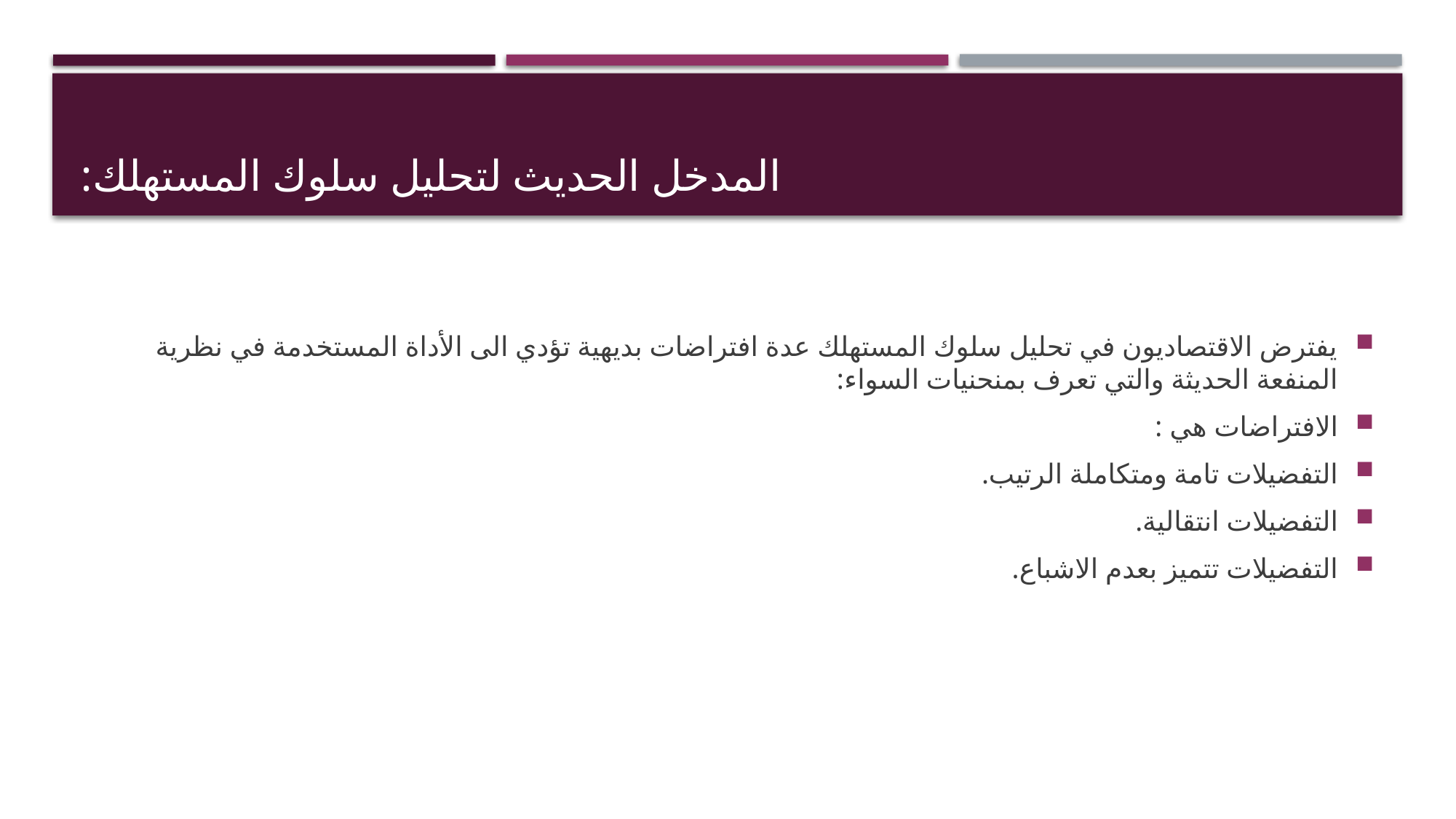

# المدخل الحديث لتحليل سلوك المستهلك:
يفترض الاقتصاديون في تحليل سلوك المستهلك عدة افتراضات بديهية تؤدي الى الأداة المستخدمة في نظرية المنفعة الحديثة والتي تعرف بمنحنيات السواء:
الافتراضات هي :
التفضيلات تامة ومتكاملة الرتيب.
التفضيلات انتقالية.
التفضيلات تتميز بعدم الاشباع.